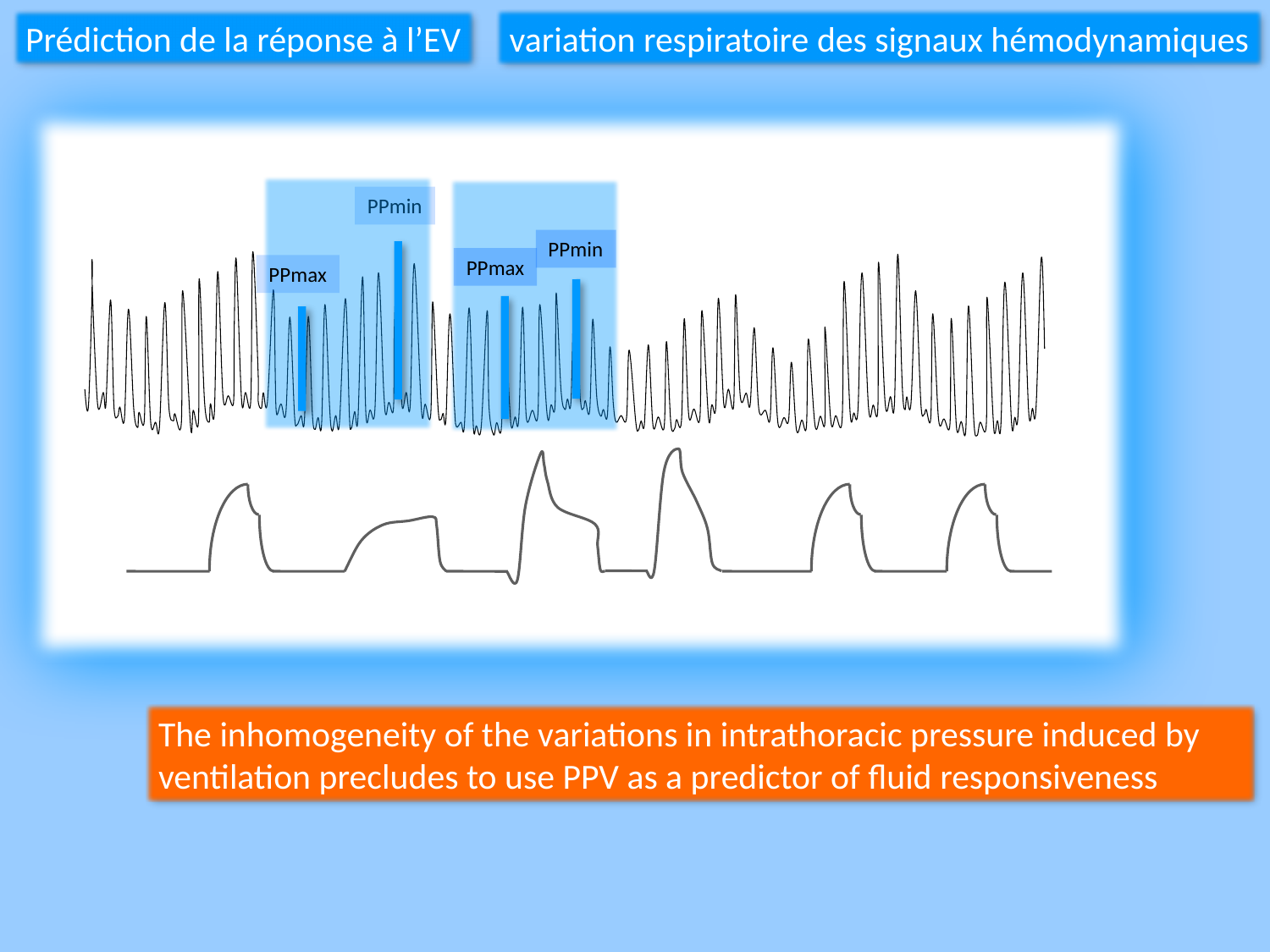

Prédiction de la réponse à l’EV
variation respiratoire des signaux hémodynamiques

PPmax

PPmin

PPmin
PPmax

→
The inhomogeneity of the variations in intrathoracic pressure induced by ventilation precludes to use PPV as a predictor of fluid responsiveness